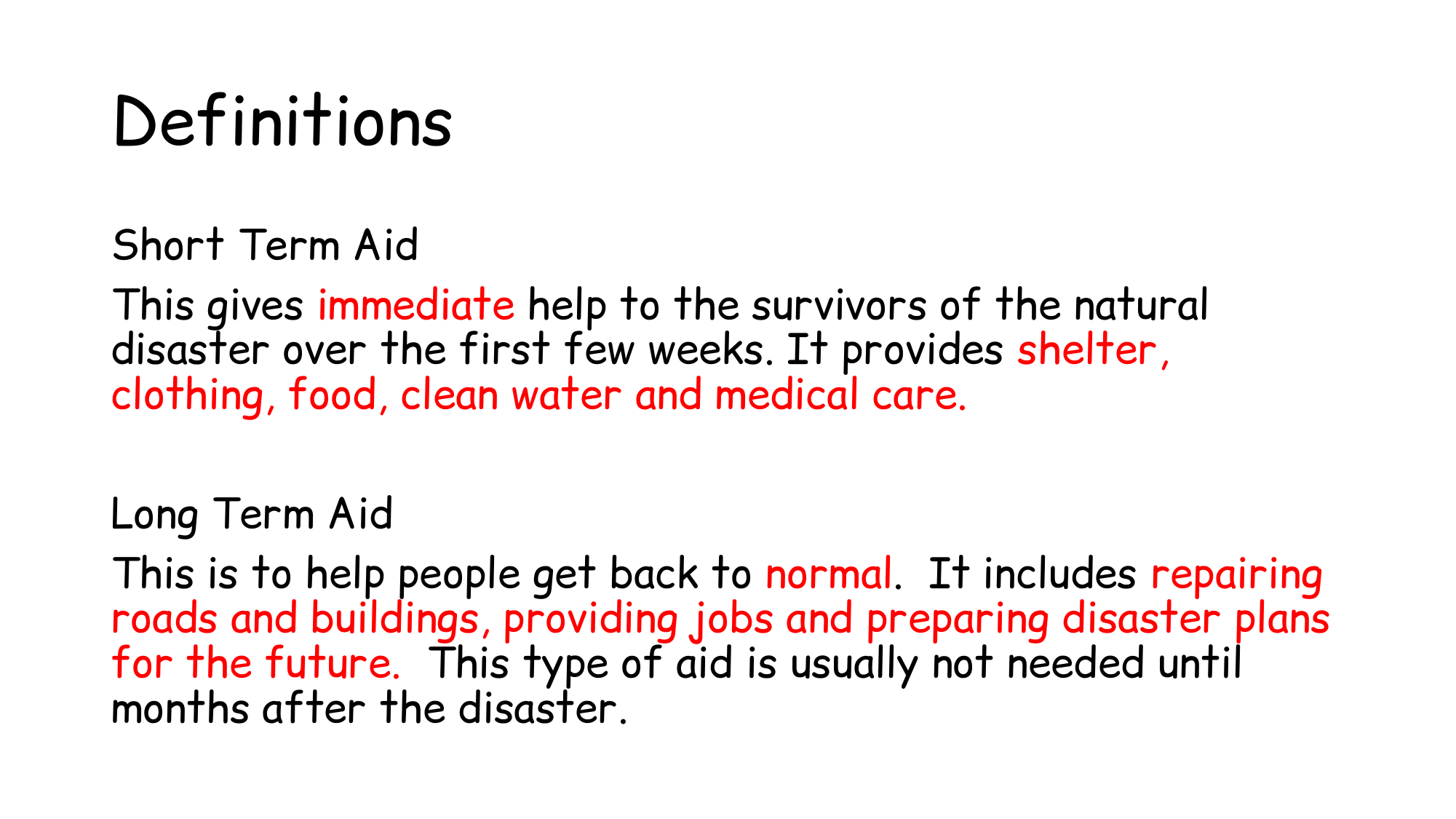

# Definitions
Short Term Aid
This gives immediate help to the survivors of the natural disaster over the first few weeks. It provides shelter, clothing, food, clean water and medical care.

Long Term Aid
This is to help people get back to normal.  It includes repairing roads and buildings, providing jobs and preparing disaster plans for the future.  This type of aid is usually not needed until months after the disaster.